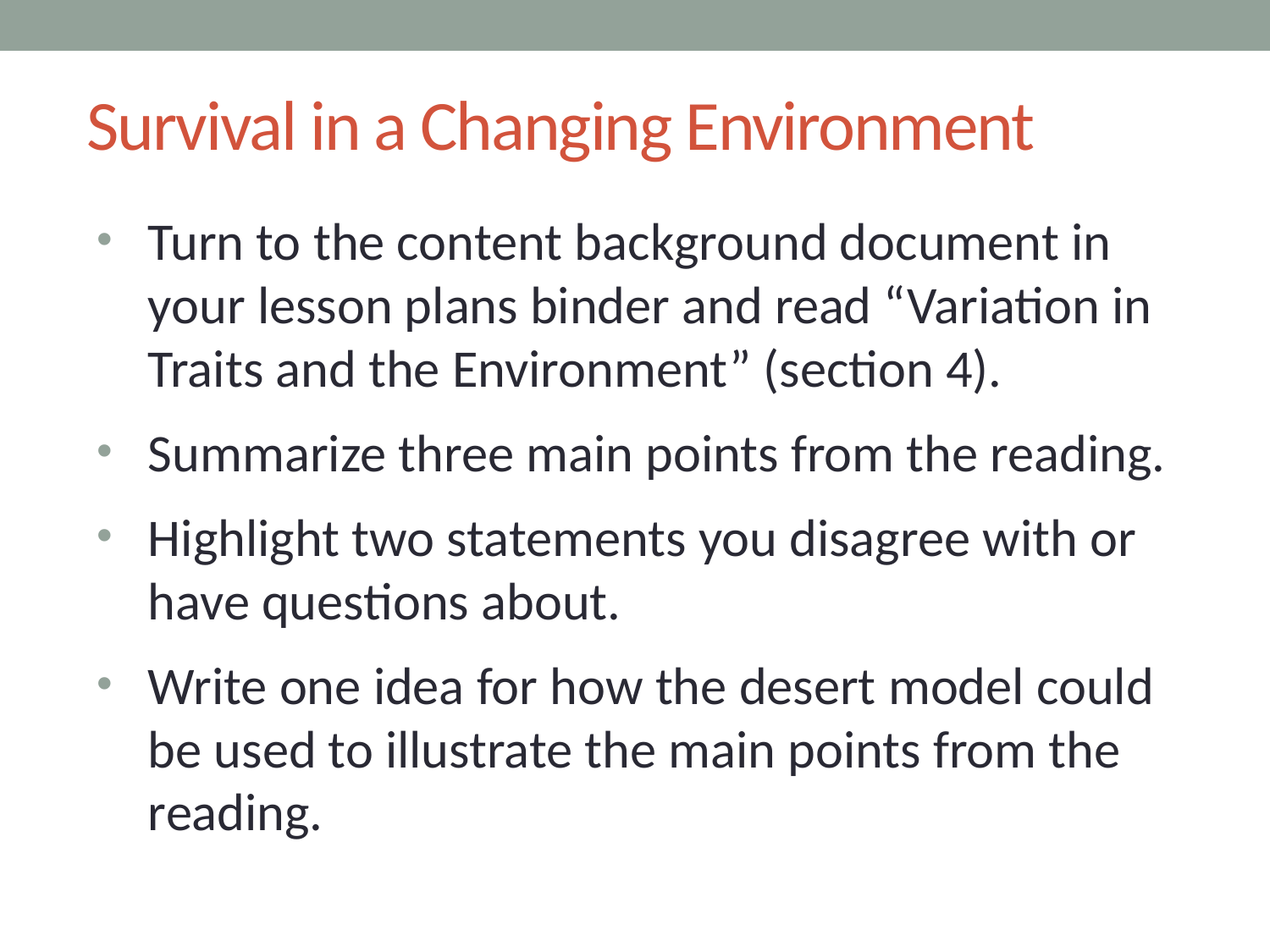

# Survival in a Changing Environment
Turn to the content background document in your lesson plans binder and read “Variation in Traits and the Environment” (section 4).
Summarize three main points from the reading.
Highlight two statements you disagree with or have questions about.
Write one idea for how the desert model could be used to illustrate the main points from the reading.